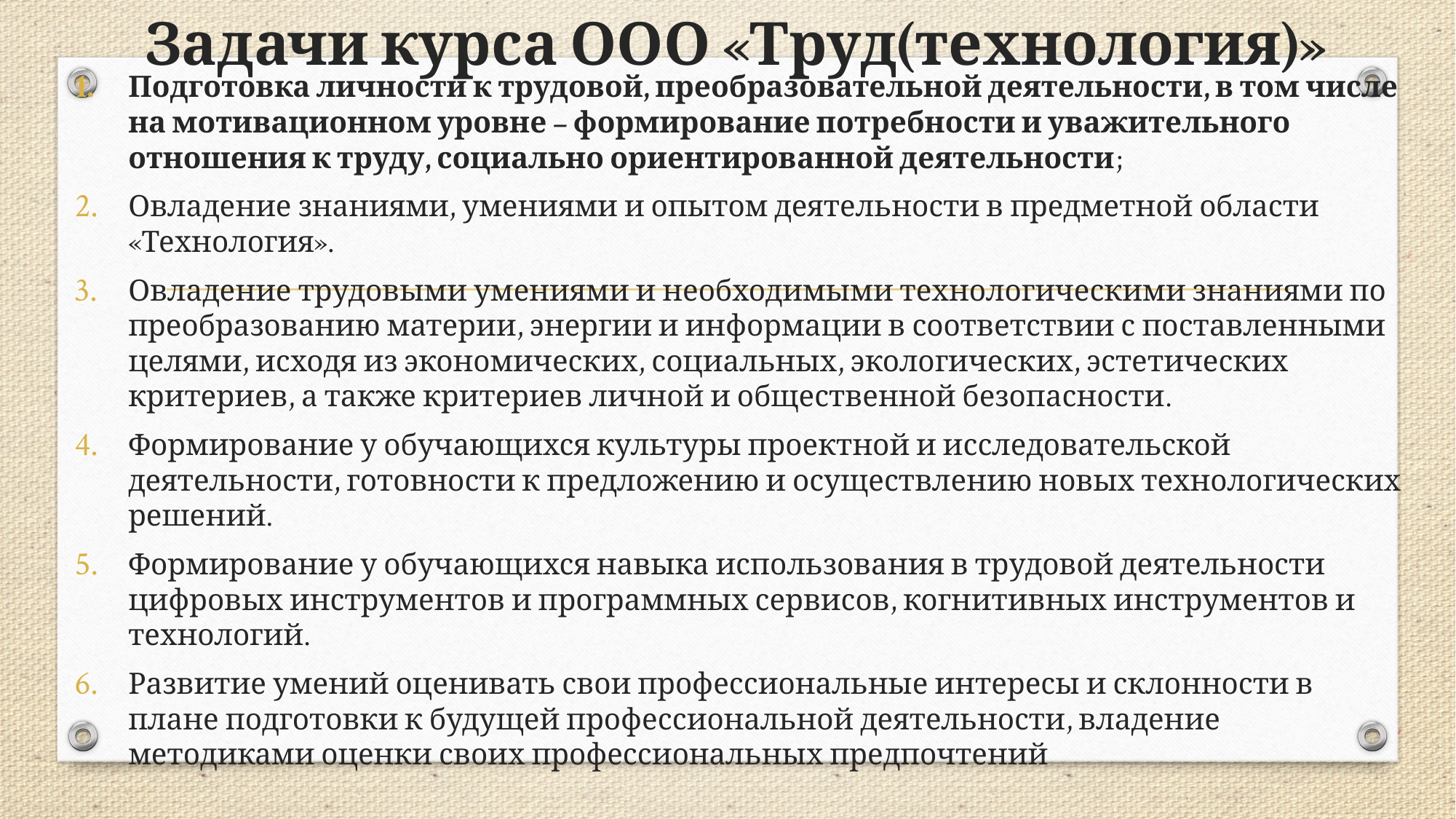

# Задачи курса ООО «Труд(технология)»
Подготовка личности к трудовой, преобразовательной деятельности, в том числе на мотивационном уровне – формирование потребности и уважительного отношения к труду, социально ориентированной деятельности;
Овладение знаниями, умениями и опытом деятельности в предметной области «Технология».
Овладение трудовыми умениями и необходимыми технологическими знаниями по преобразованию материи, энергии и информации в соответствии с поставленными целями, исходя из экономических, социальных, экологических, эстетических критериев, а также критериев личной и общественной безопасности.
Формирование у обучающихся культуры проектной и исследовательской деятельности, готовности к предложению и осуществлению новых технологических решений.
Формирование у обучающихся навыка использования в трудовой деятельности цифровых инструментов и программных сервисов, когнитивных инструментов и технологий.
Развитие умений оценивать свои профессиональные интересы и склонности в плане подготовки к будущей профессиональной деятельности, владение методиками оценки своих профессиональных предпочтений